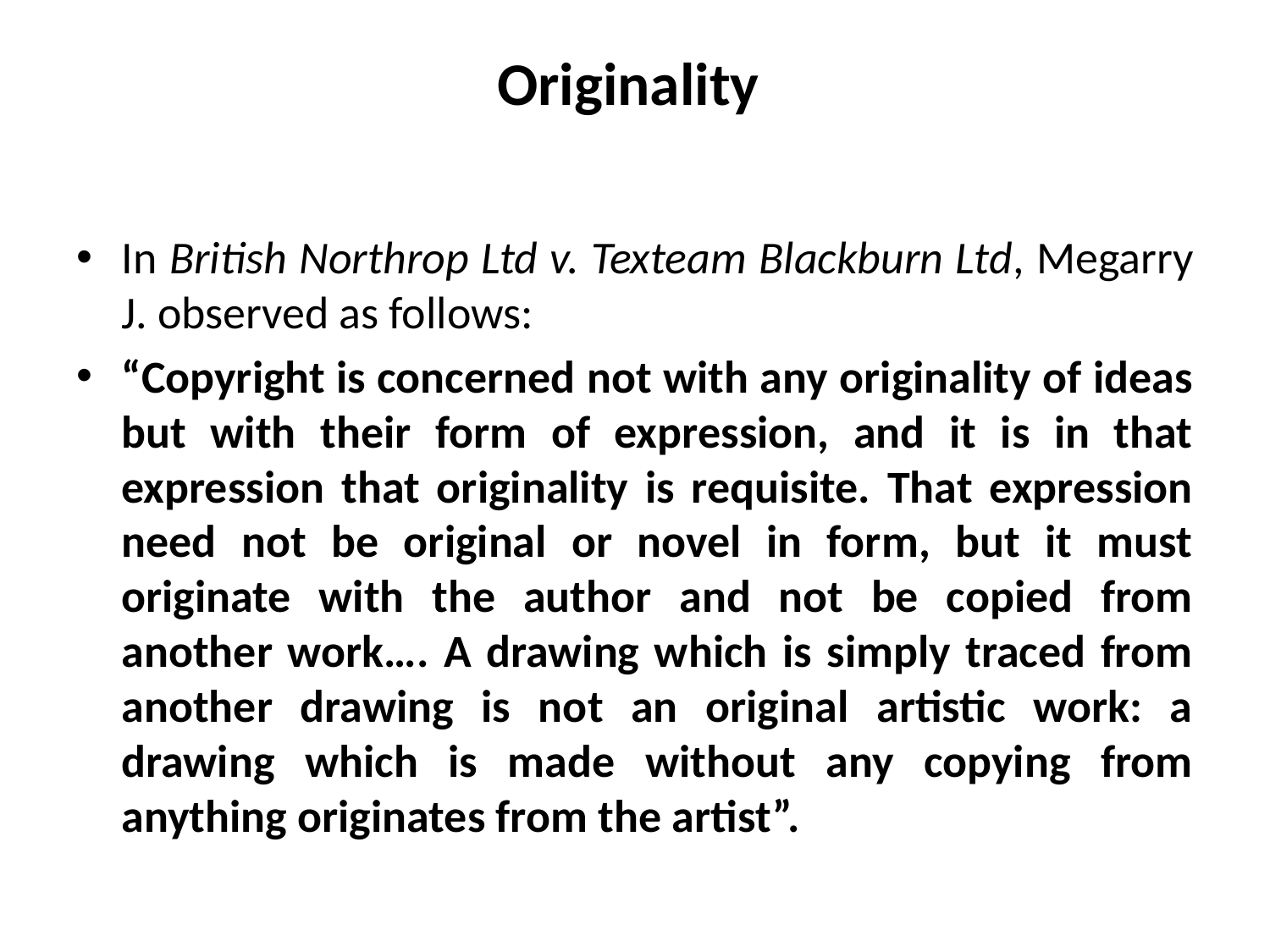

# Originality
In British Northrop Ltd v. Texteam Blackburn Ltd, Megarry J. observed as follows:
“Copyright is concerned not with any originality of ideas but with their form of expression, and it is in that expression that originality is requisite. That expression need not be original or novel in form, but it must originate with the author and not be copied from another work…. A drawing which is simply traced from another drawing is not an original artistic work: a drawing which is made without any copying from anything originates from the artist”.